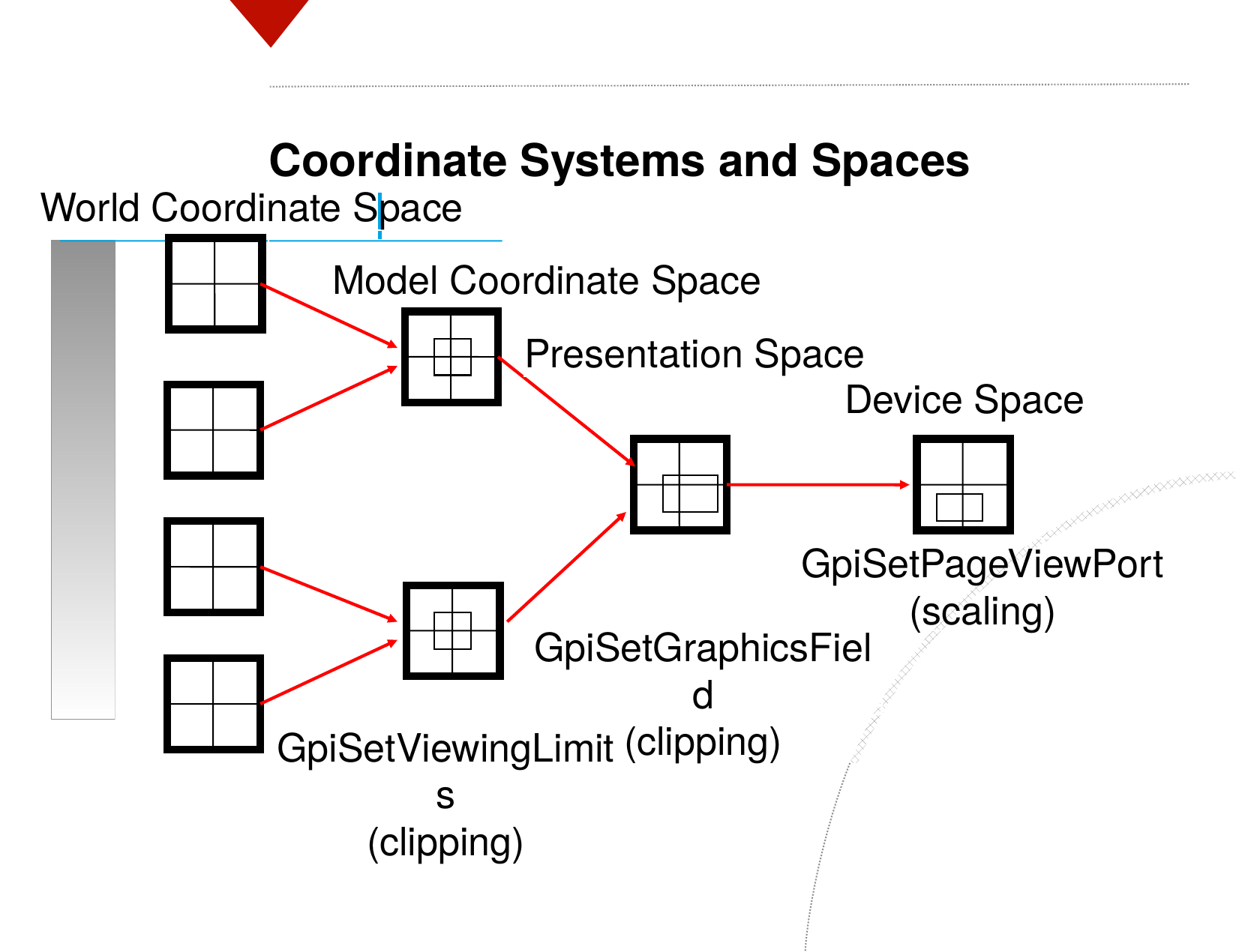

Coordinate Systems and Spaces
World Coordinate Space

Model Coordinate Space

Presentation Space

Device Space

GpiSetPageViewPort
(scaling)

GpiSetGraphicsField
(clipping)

GpiSetViewingLimits
(clipping)